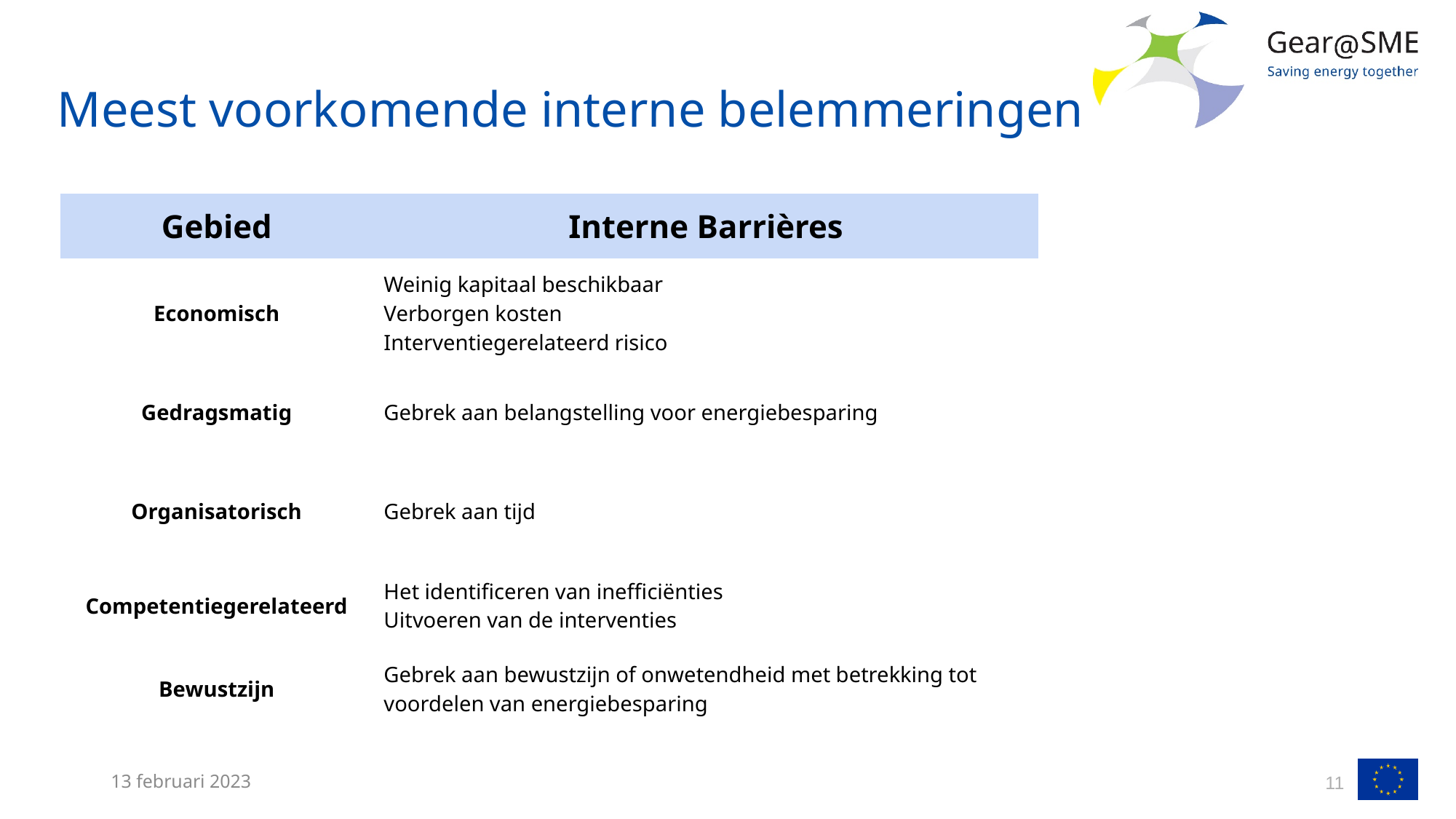

# Meest voorkomende interne belemmeringen
| Gebied | Interne Barrières |
| --- | --- |
| Economisch | Weinig kapitaal beschikbaar Verborgen kosten Interventiegerelateerd risico |
| Gedragsmatig | Gebrek aan belangstelling voor energiebesparing |
| Organisatorisch | Gebrek aan tijd |
| Competentiegerelateerd | Het identificeren van inefficiënties Uitvoeren van de interventies |
| Bewustzijn | Gebrek aan bewustzijn of onwetendheid met betrekking tot voordelen van energiebesparing |

13 februari 2023
11